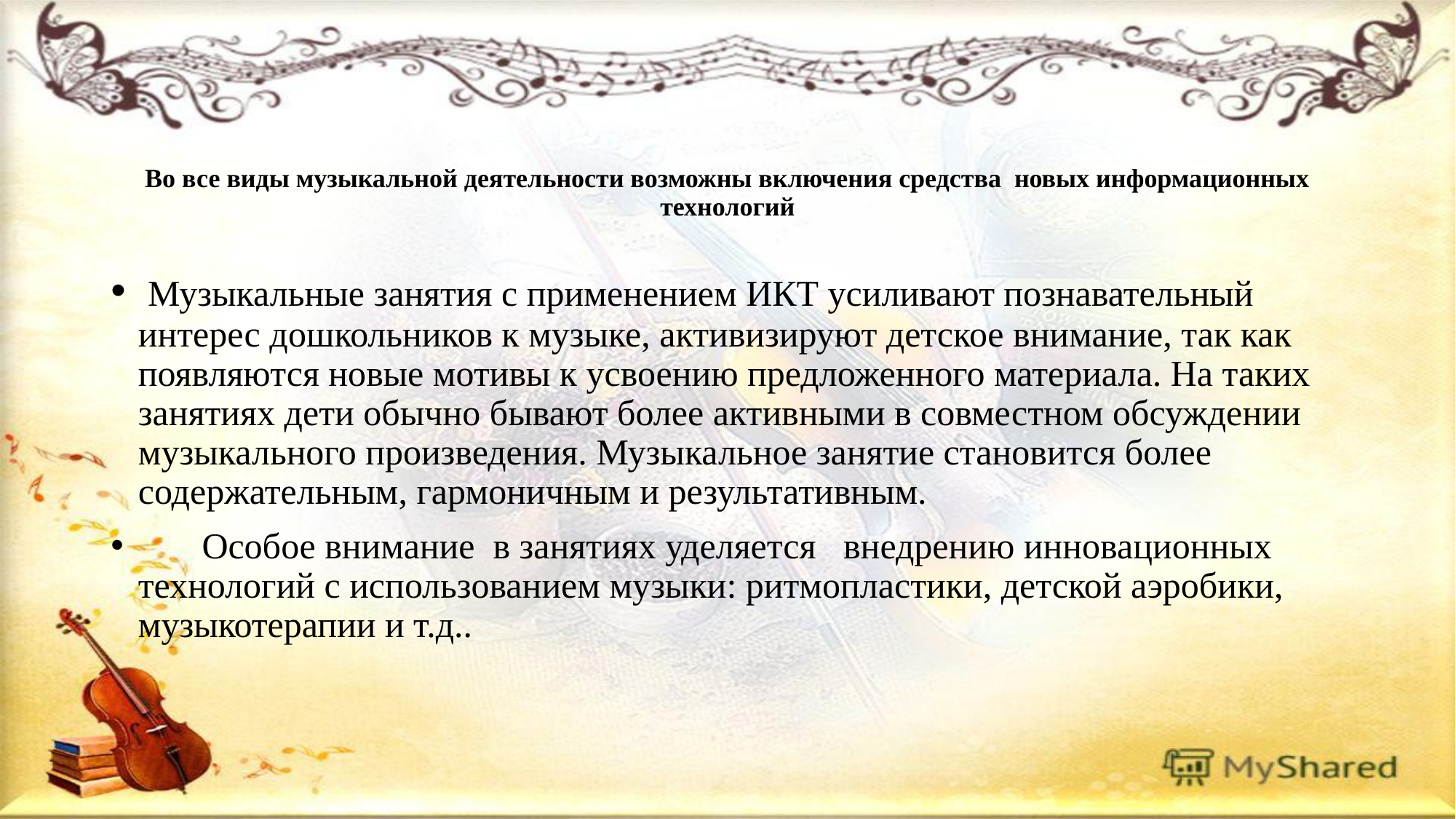

# Во все виды музыкальной деятельности возможны включения средства  новых информационных технологий

 Музыкальные занятия с применением ИКТ усиливают познавательный интерес дошкольников к музыке, активизируют детское внимание, так как появляются новые мотивы к усвоению предложенного материала. На таких занятиях дети обычно бывают более активными в совместном обсуждении музыкального произведения. Музыкальное занятие становится более содержательным, гармоничным и результативным.
       Особое внимание  в занятиях уделяется   внедрению инновационных технологий с использованием музыки: ритмопластики, детской аэробики, музыкотерапии и т.д..